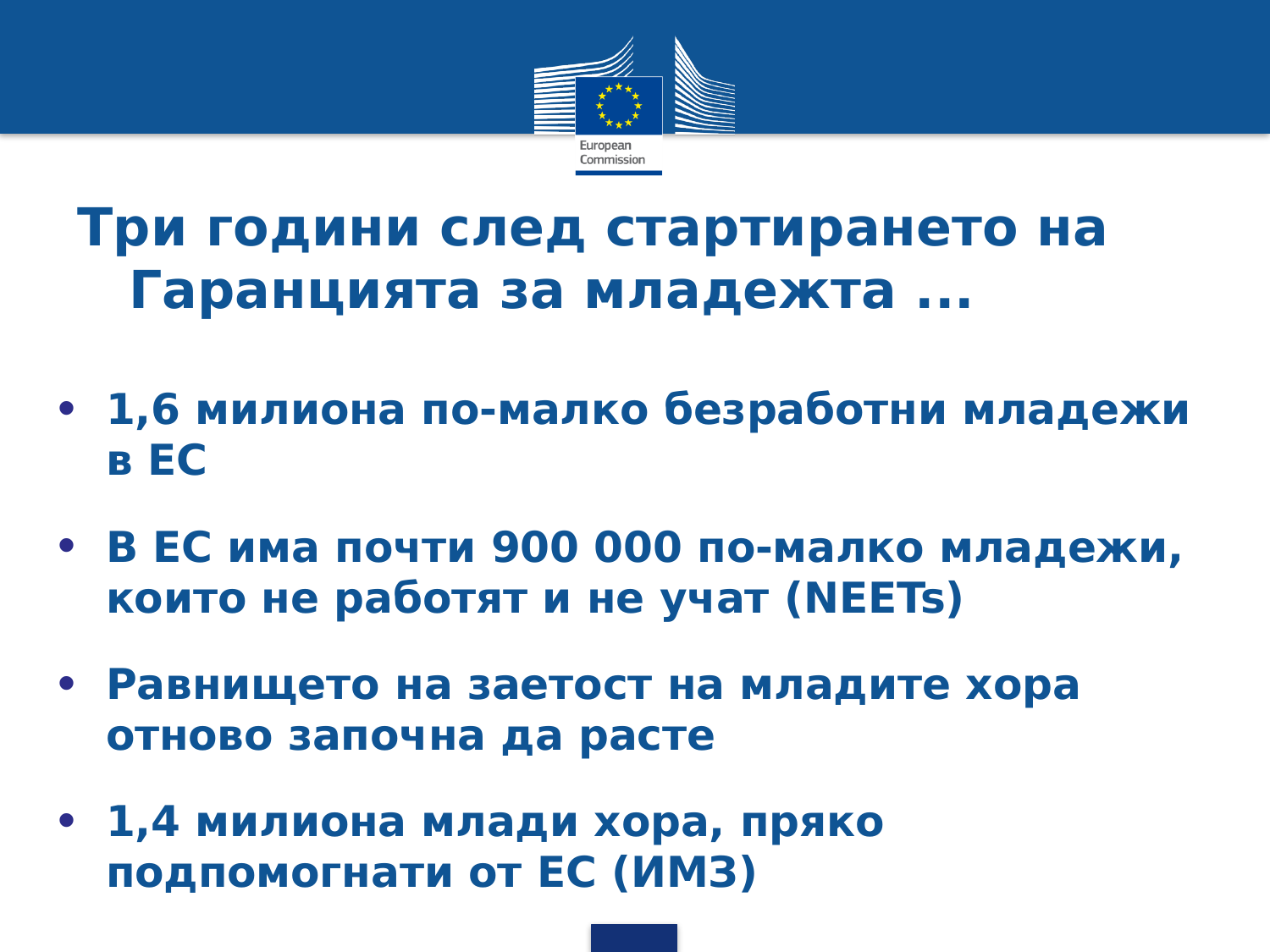

# Три години след стартирането на Гаранцията за младежта ...
1,6 милиона по-малко безработни младежи в ЕС
В ЕС има почти 900 000 по-малко младежи, които не работят и не учат (NEETs)
Равнището на заетост на младите хора отново започна да расте
1,4 милиона млади хора, пряко подпомогнати от ЕС (ИМЗ)